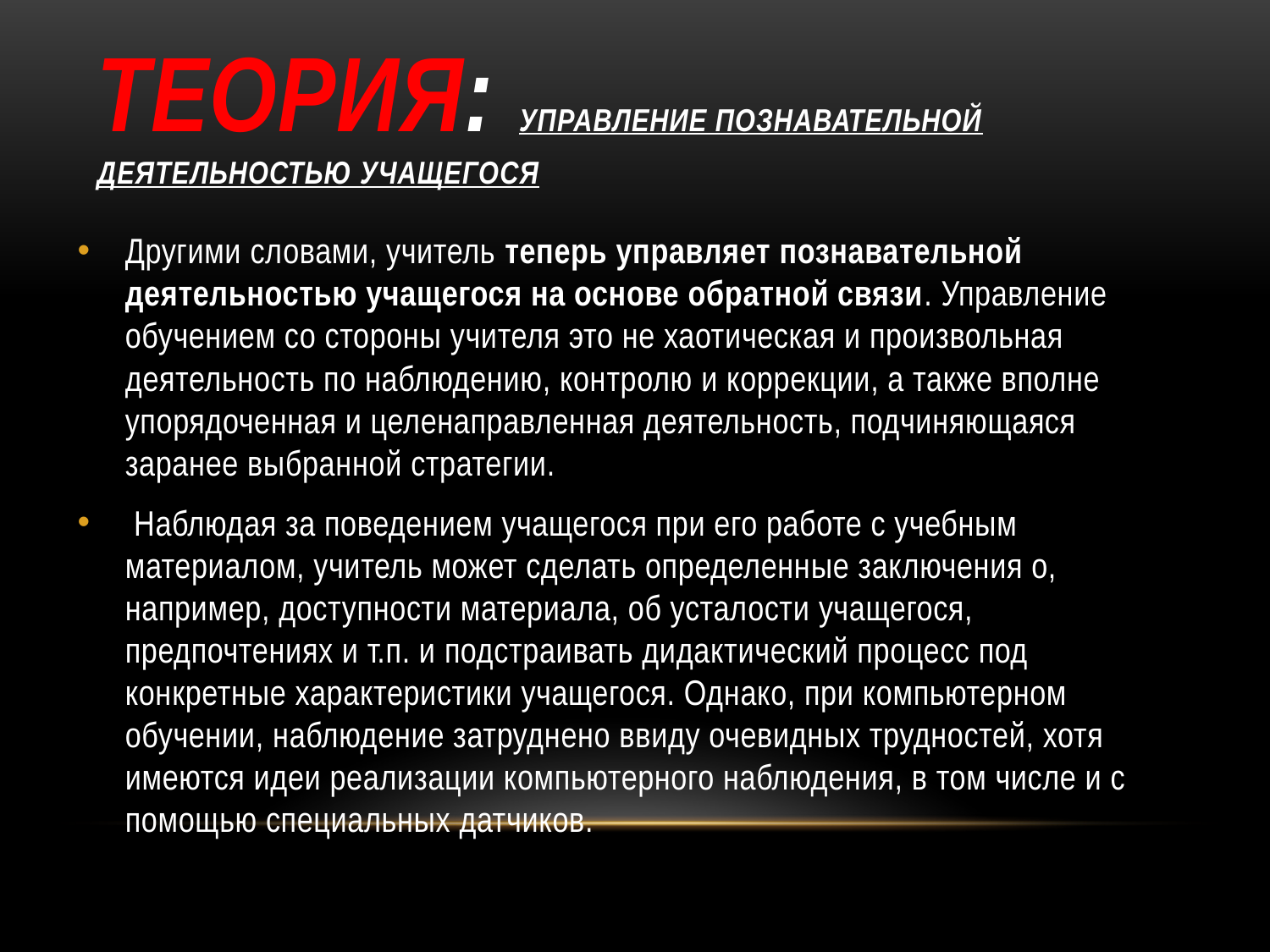

# Теория: Управление познавательной деятельностью учащегося
Другими словами, учитель теперь управляет познавательной деятельностью учащегося на основе обратной связи. Управление обучением со стороны учителя это не хаотическая и произвольная деятельность по наблюдению, контролю и коррекции, а также вполне упорядоченная и целенаправленная деятельность, подчиняющаяся заранее выбранной стратегии.
 Наблюдая за поведением учащегося при его работе с учебным материалом, учитель может сделать определенные заключения о, например, доступности материала, об усталости учащегося, предпочтениях и т.п. и подстраивать дидактический процесс под конкретные характеристики учащегося. Однако, при компьютерном обучении, наблюдение затруднено ввиду очевидных трудностей, хотя имеются идеи реализации компьютерного наблюдения, в том числе и с помощью специальных датчиков.